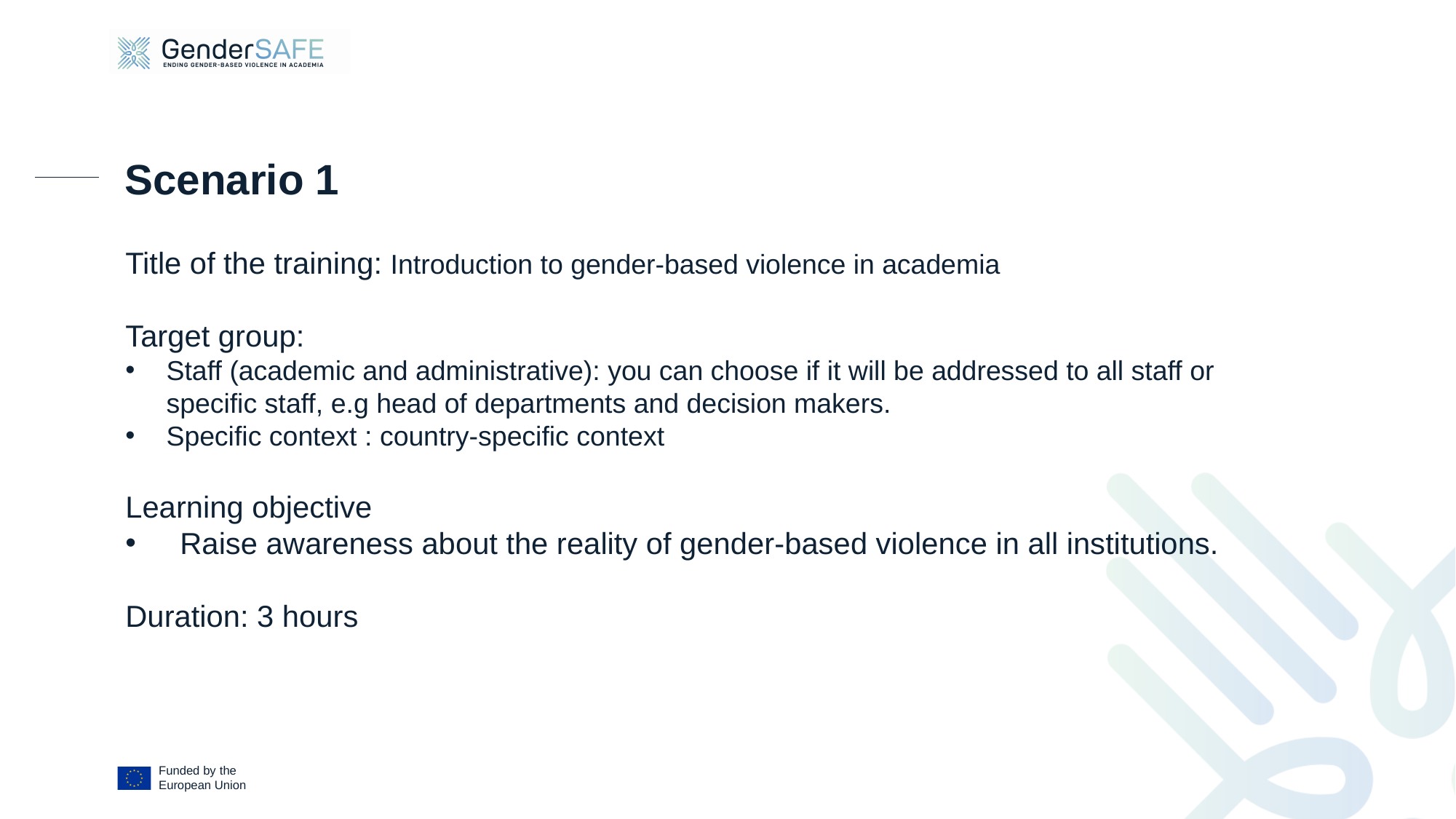

# Scenario 1
Title of the training: Introduction to gender-based violence in academia

Target group:
Staff (academic and administrative): you can choose if it will be addressed to all staff or specific staff, e.g head of departments and decision makers.
Specific context : country-specific context

Learning objective
Raise awareness about the reality of gender-based violence in all institutions.

Duration: 3 hours